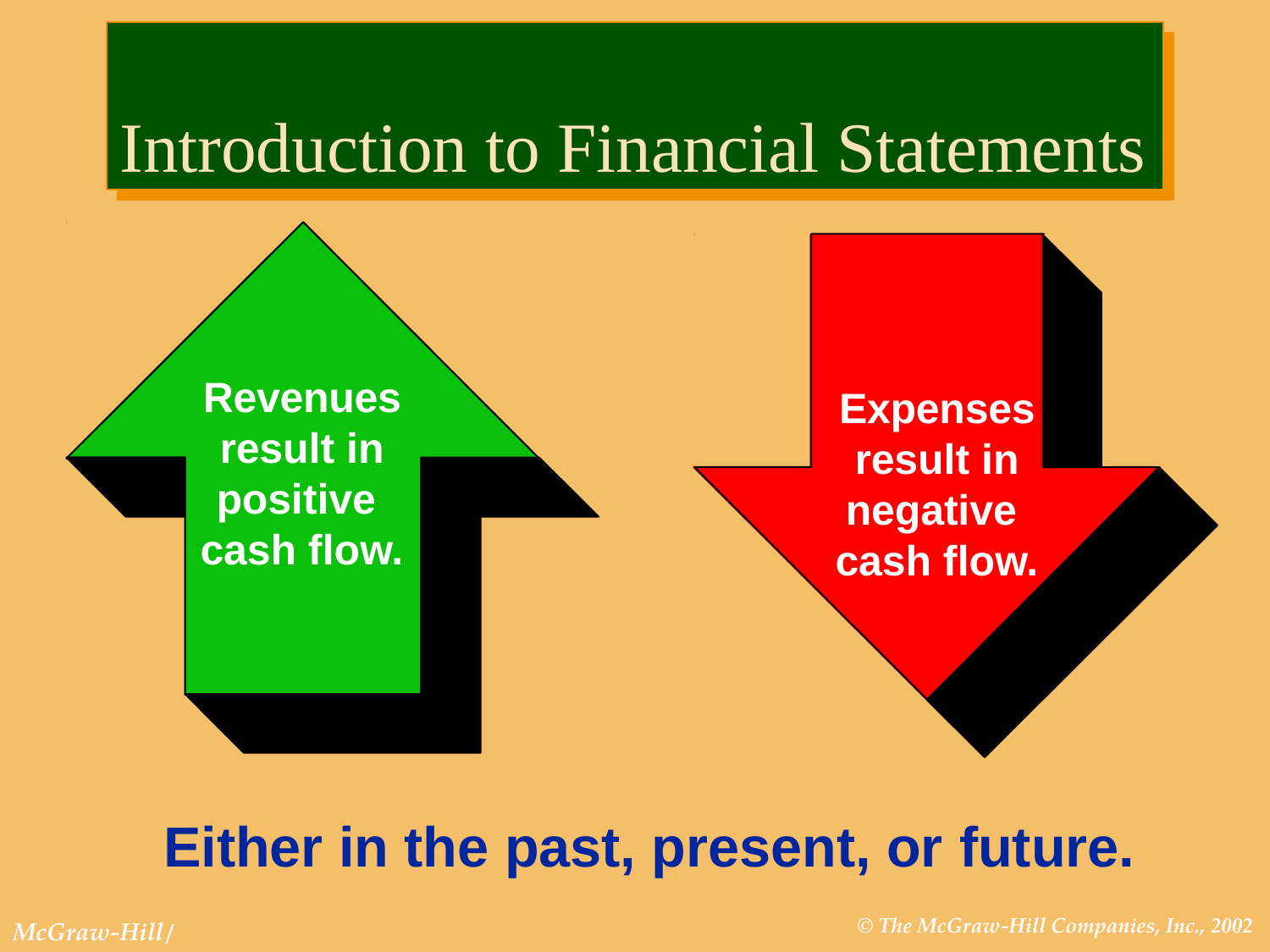

# Introduction to Financial Statements

Revenues  result in  positive  cash flow.
Expenses  result in  negative  cash flow.
Either in the past, present, or future.
© The McGraw-Hill Companies, Inc., 2002
McGraw-Hill/Irwin